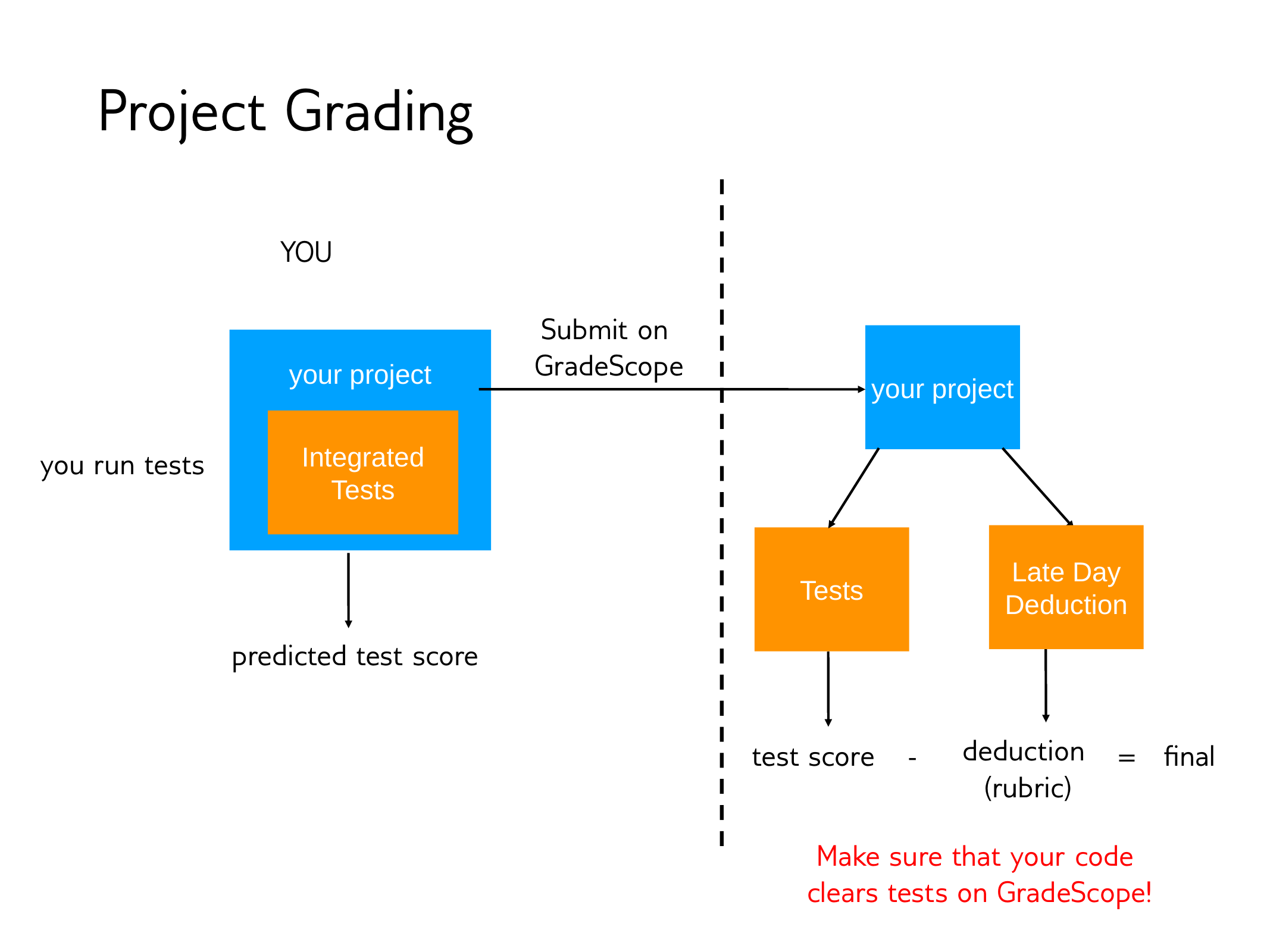

Project Grading

YOU
Submit on
GradeScope
your project
your project

Integrated Tests
you run tests

Late Day Deduction
Tests

predicted test score

deduction
(rubric)
test score
-
=   final
Make sure that your code
clears tests on GradeScope!